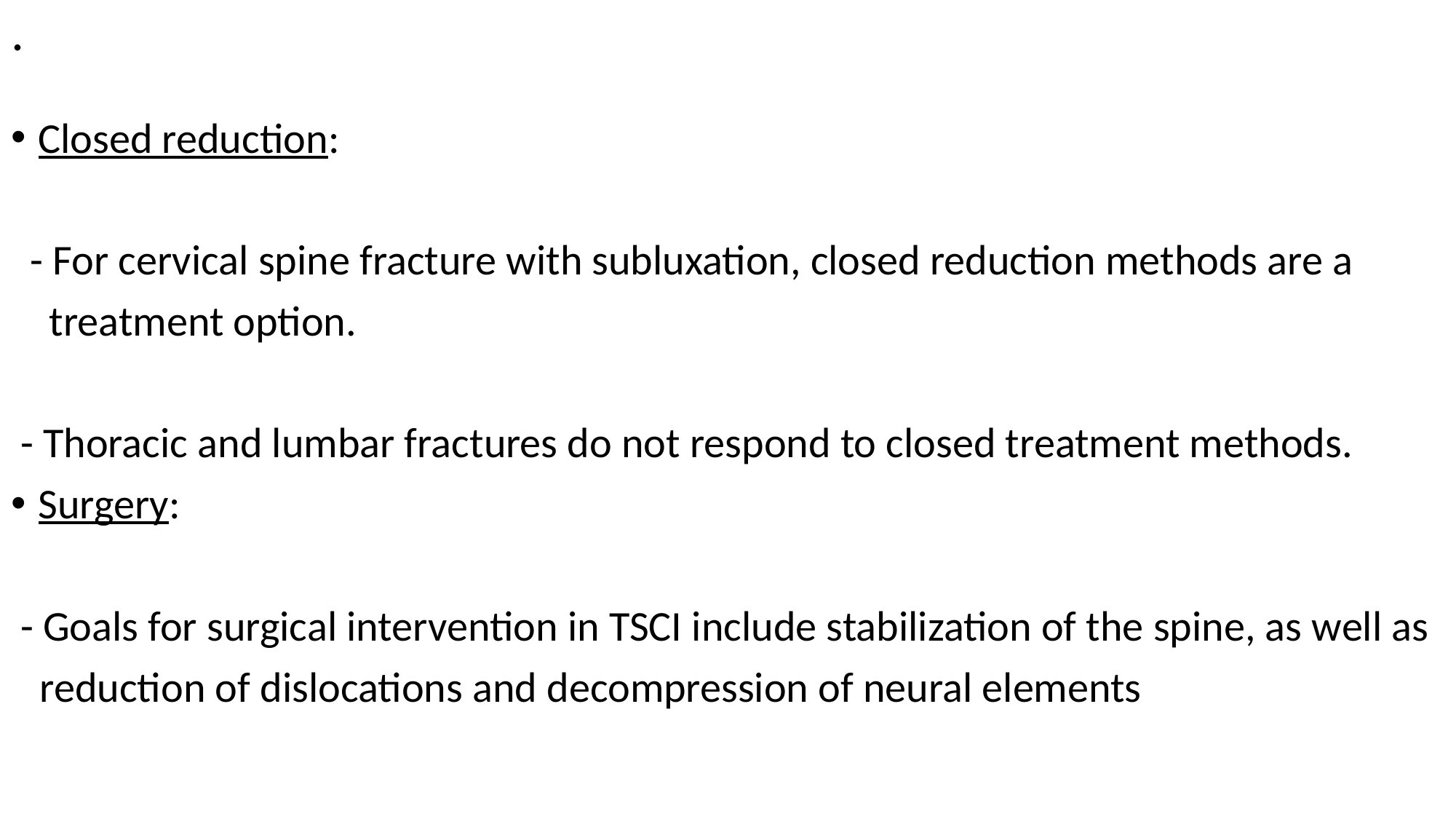

# .
Closed reduction:

  - For cervical spine fracture with subluxation, closed reduction methods are a
    treatment option.

 - Thoracic and lumbar fractures do not respond to closed treatment methods.
Surgery:

 - Goals for surgical intervention in TSCI include stabilization of the spine, as well as
   reduction of dislocations and decompression of neural elements